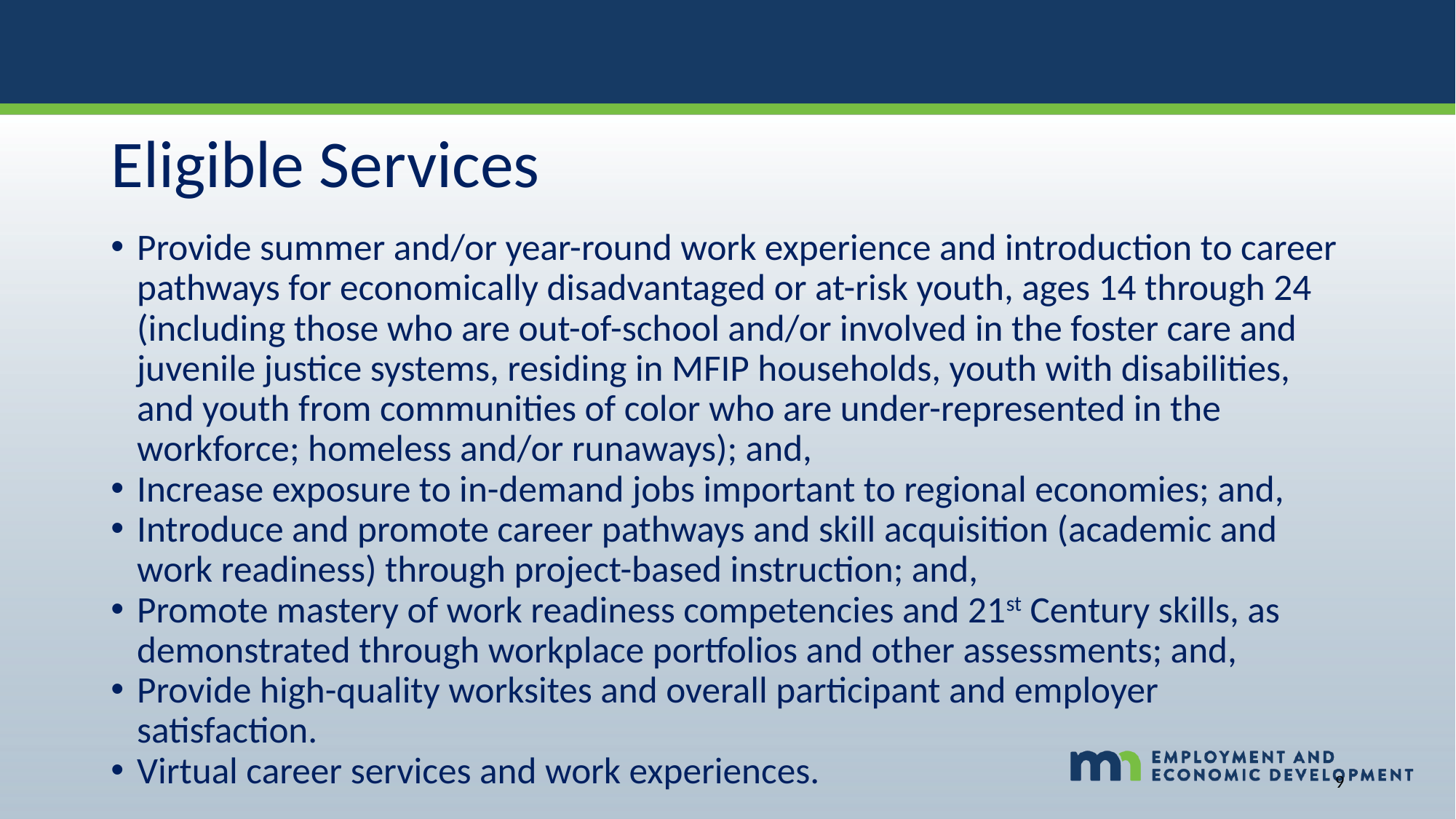

# Eligible Services
Provide summer and/or year-round work experience and introduction to career pathways for economically disadvantaged or at-risk youth, ages 14 through 24 (including those who are out-of-school and/or involved in the foster care and juvenile justice systems, residing in MFIP households, youth with disabilities, and youth from communities of color who are under-represented in the workforce; homeless and/or runaways); and,
Increase exposure to in-demand jobs important to regional economies; and,
Introduce and promote career pathways and skill acquisition (academic and work readiness) through project-based instruction; and,
Promote mastery of work readiness competencies and 21st Century skills, as demonstrated through workplace portfolios and other assessments; and,
Provide high-quality worksites and overall participant and employer satisfaction.
Virtual career services and work experiences.
9